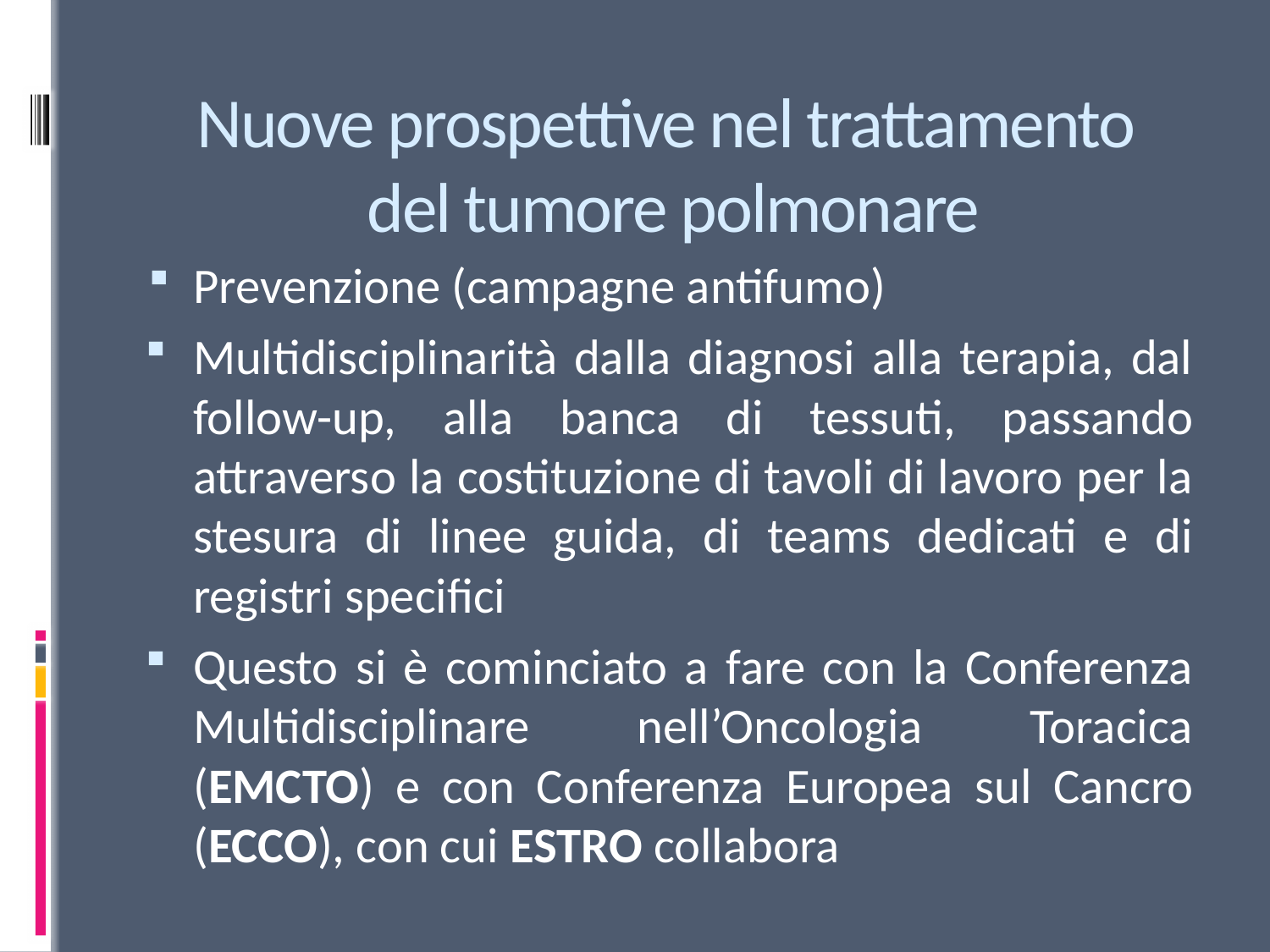

# Nuove prospettive nel trattamento del tumore polmonare
Prevenzione (campagne antifumo)
Multidisciplinarità dalla diagnosi alla terapia, dal follow-up, alla banca di tessuti, passando attraverso la costituzione di tavoli di lavoro per la stesura di linee guida, di teams dedicati e di registri specifici
Questo si è cominciato a fare con la Conferenza Multidisciplinare nell’Oncologia Toracica (EMCTO) e con Conferenza Europea sul Cancro (ECCO), con cui ESTRO collabora